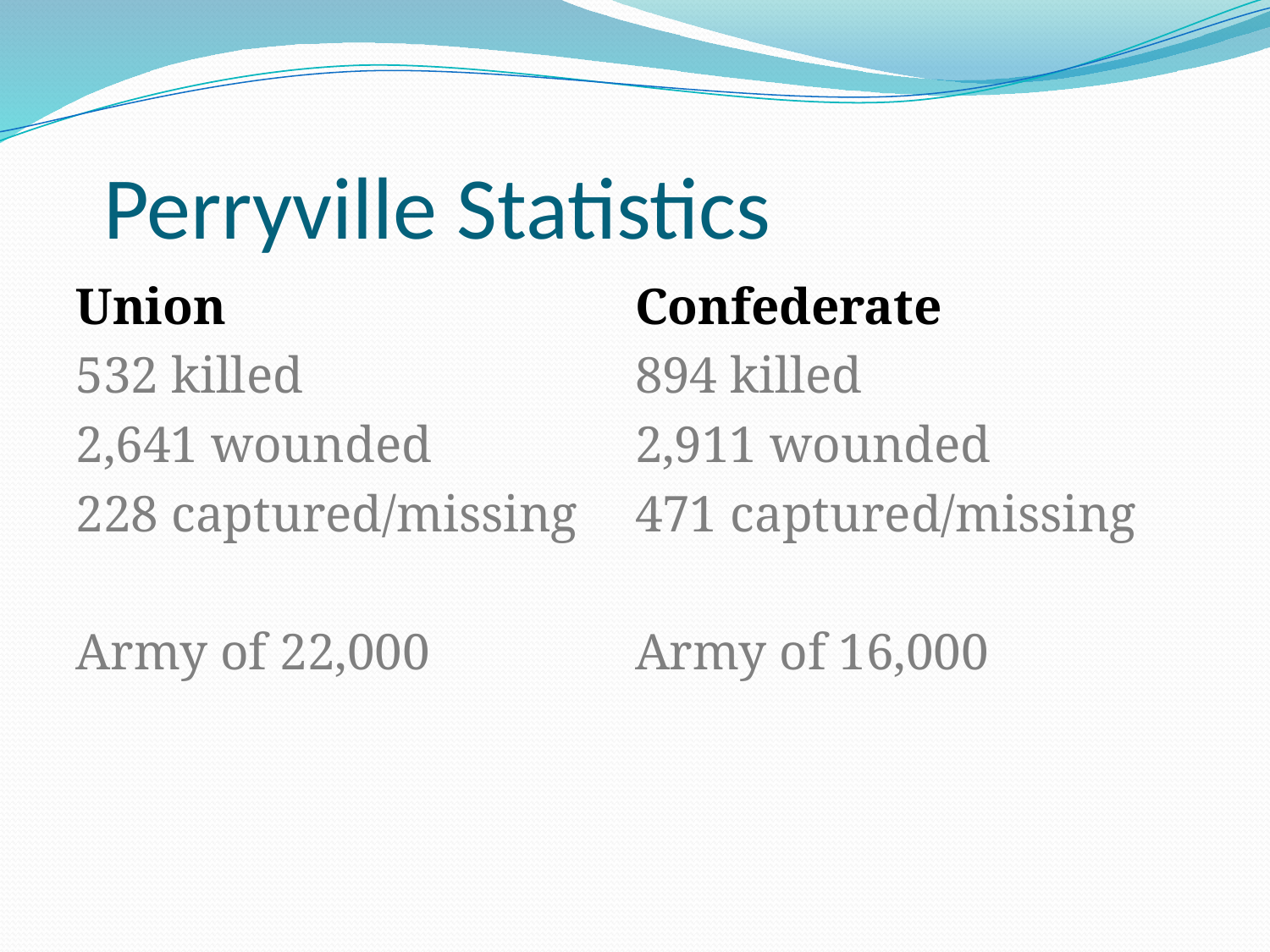

# Perryville Statistics
Union
532 killed
2,641 wounded
228 captured/missing

Army of 22,000

Confederate
894 killed
2,911 wounded
471 captured/missing

Army of 16,000